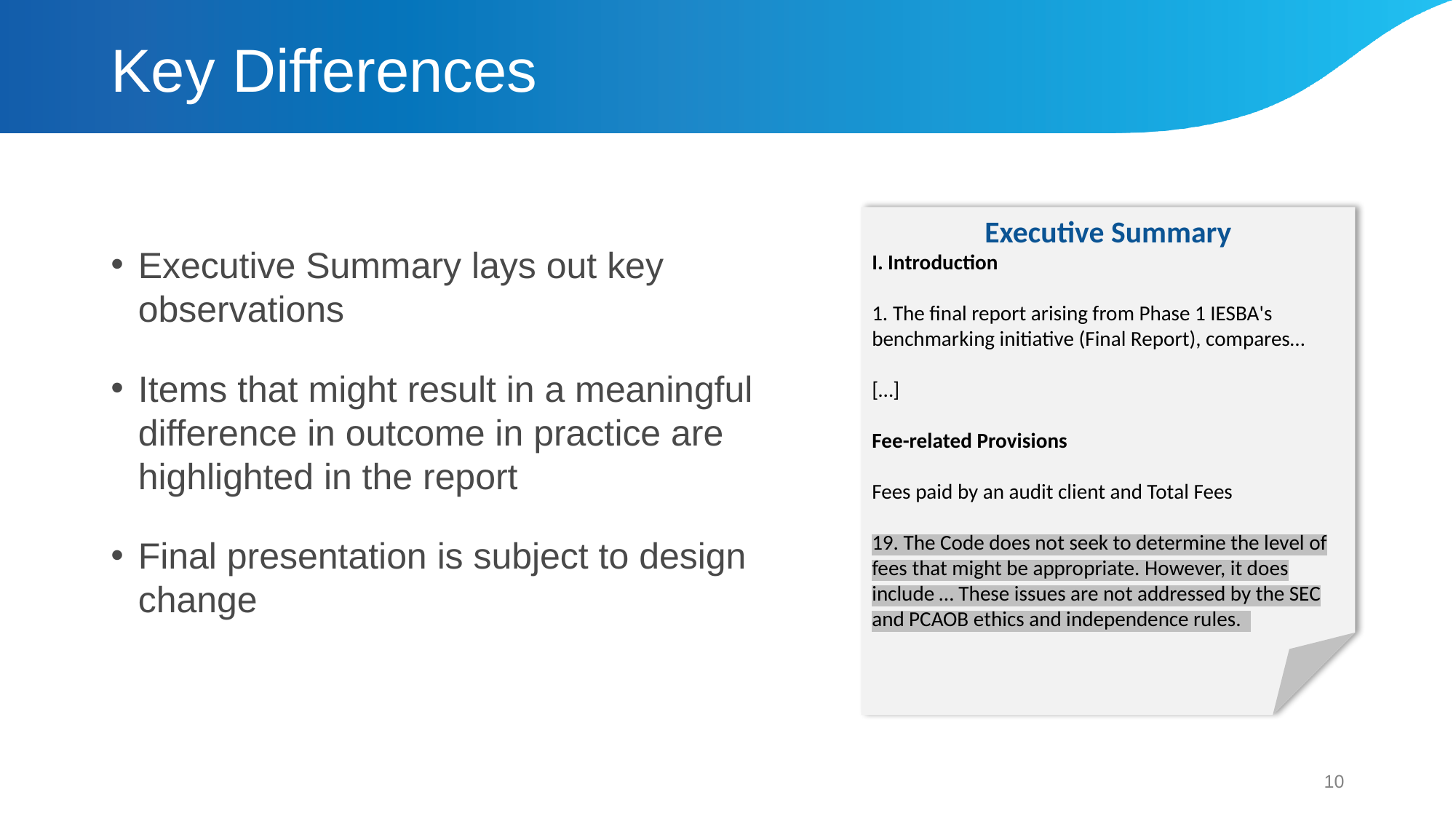

# Key Differences

Executive Summary lays out key observations
Items that might result in a meaningful difference in outcome in practice are highlighted in the report
Final presentation is subject to design change

Executive Summary
I. Introduction

1. The final report arising from Phase 1 IESBA's benchmarking initiative (Final Report), compares…

[…]

Fee-related Provisions

Fees paid by an audit client and Total Fees

19. The Code does not seek to determine the level of fees that might be appropriate. However, it does include … These issues are not addressed by the SEC and PCAOB ethics and independence rules.

10